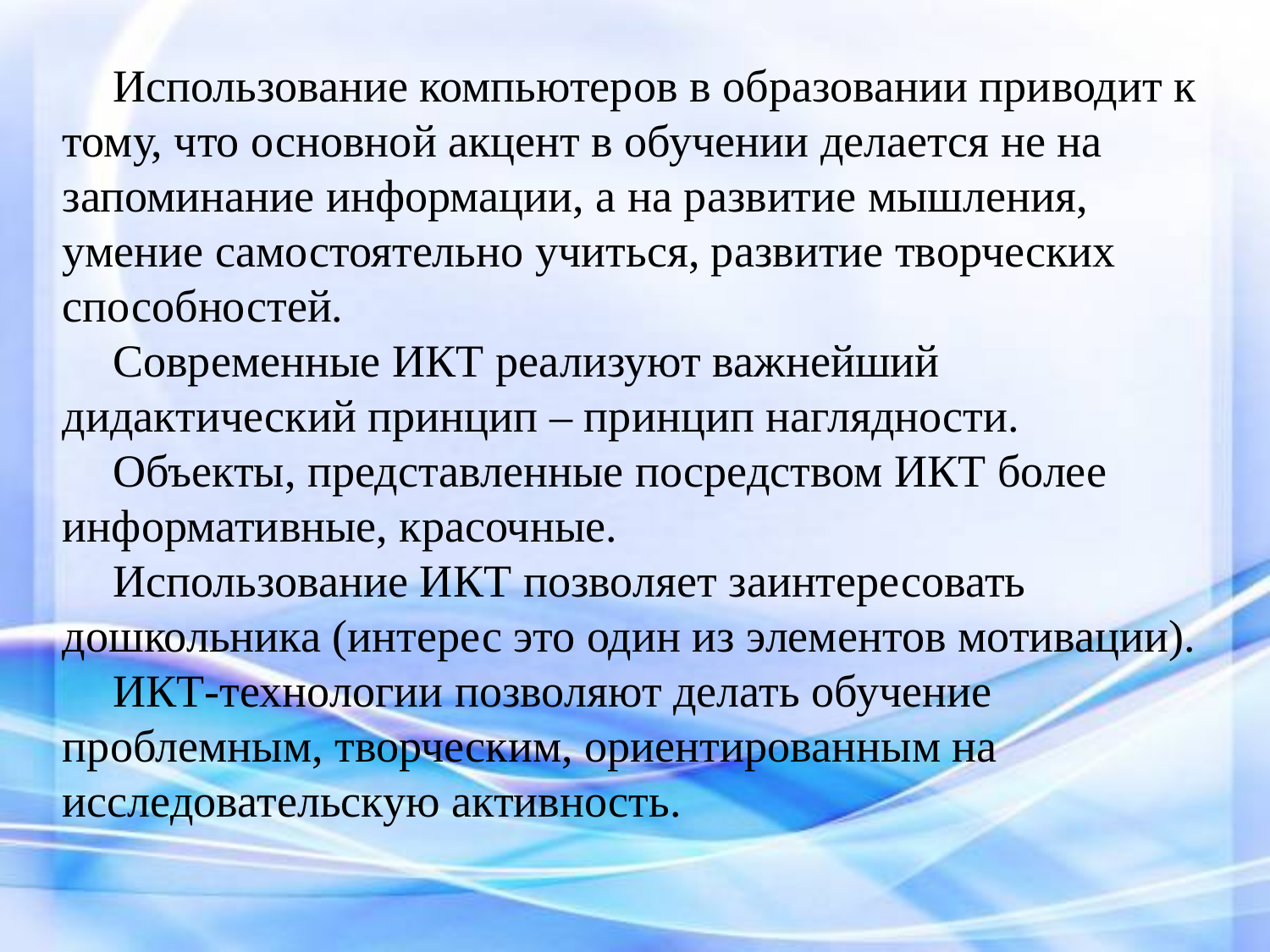

Использование компьютеров в образовании приводит к тому, что основной акцент в обучении делается не на запоминание информации, а на развитие мышления, умение самостоятельно учиться, развитие творческих способностей.
Современные ИКТ реализуют важнейший дидактический принцип – принцип наглядности.
Объекты, представленные посредством ИКТ более информативные, красочные.
Использование ИКТ позволяет заинтересовать дошкольника (интерес это один из элементов мотивации).
ИКТ-технологии позволяют делать обучение проблемным, творческим, ориентированным на исследовательскую активность.